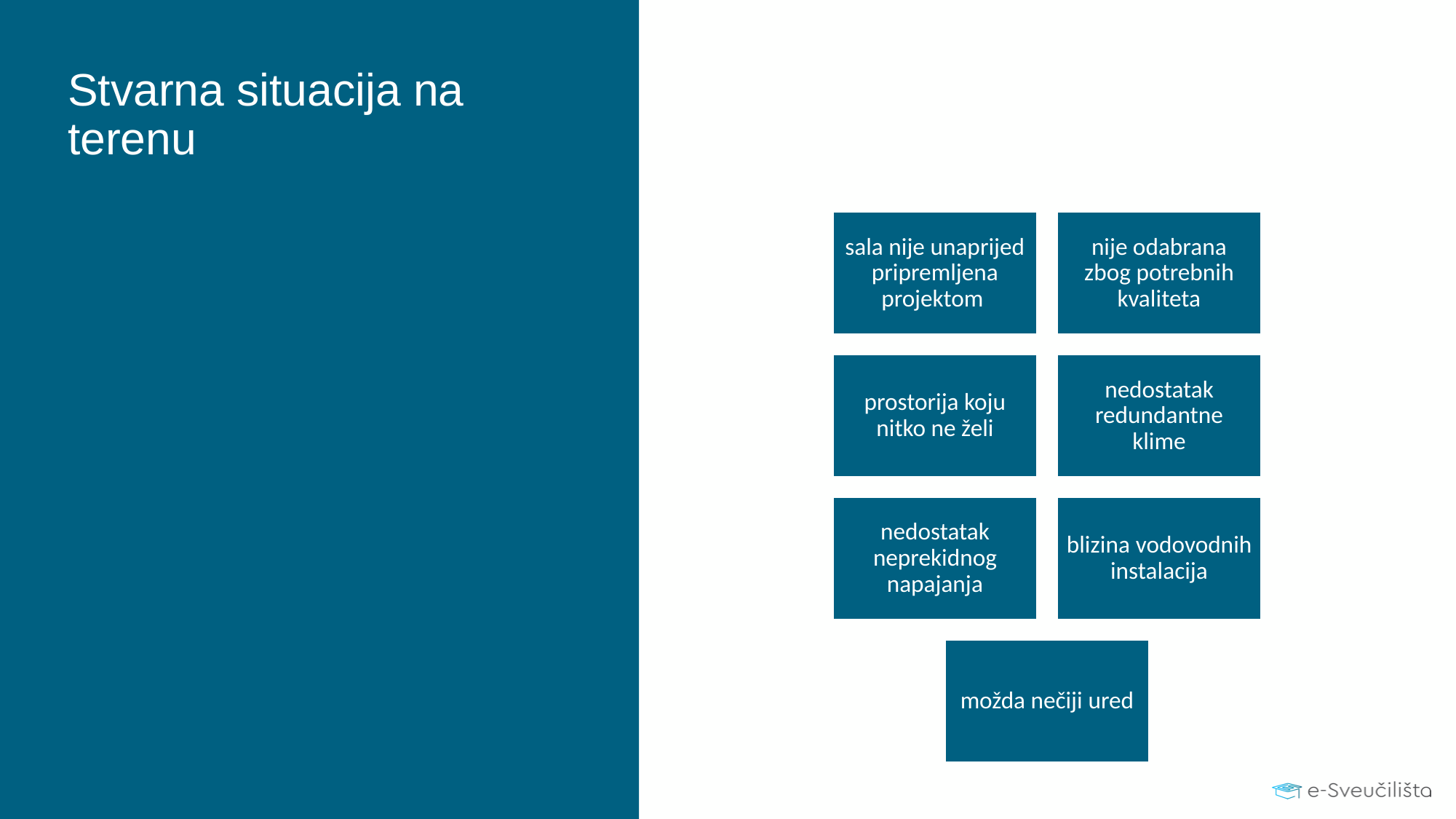

# Stvarna situacija na terenu

sala nije unaprijed pripremljena projektom

nije odabrana zbog potrebnih kvaliteta

prostorija koju nitko ne želi

nedostatak redundantne klime

nedostatak neprekidnog napajanja

blizina vodovodnih instalacija

možda nečiji ured